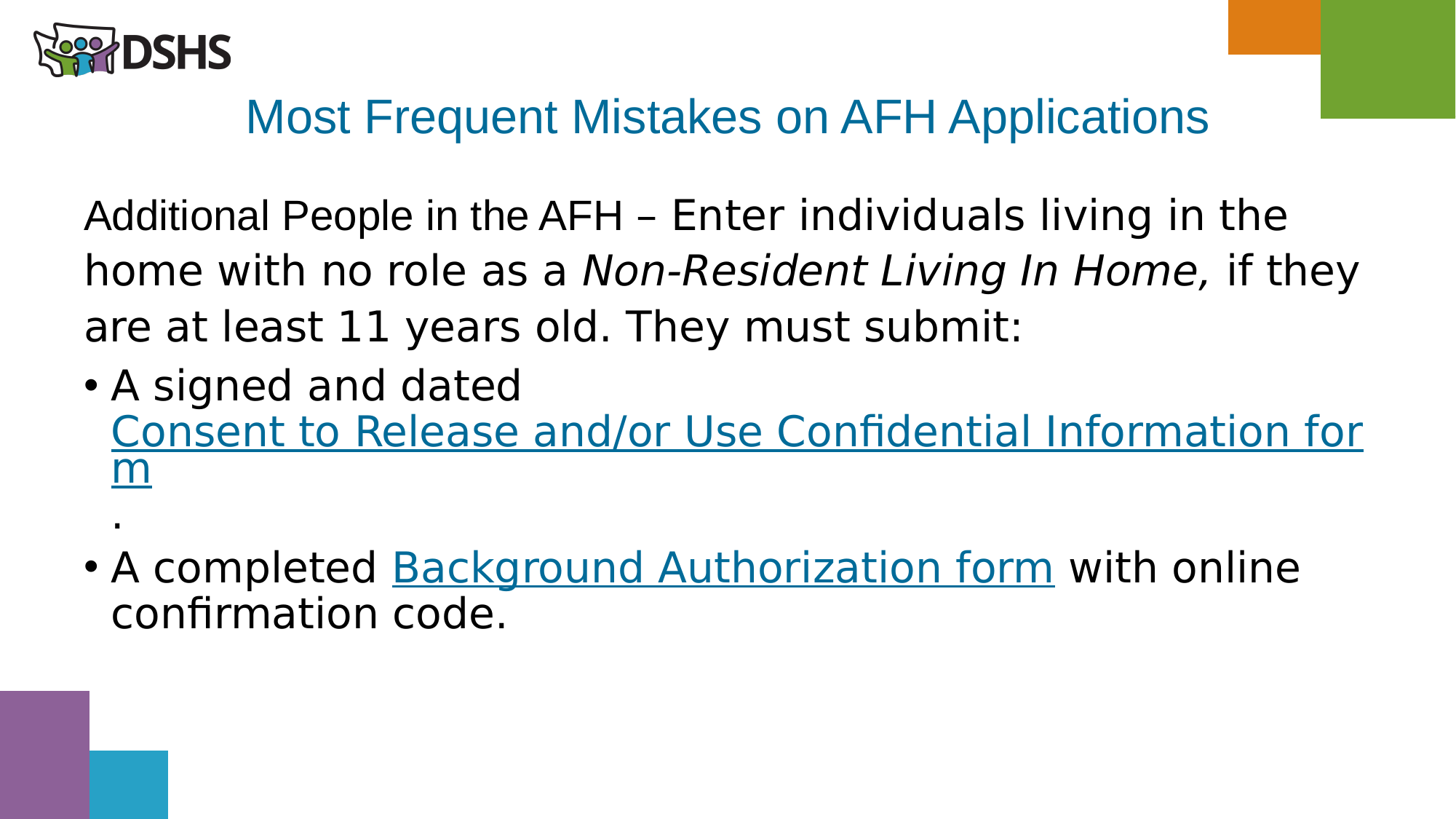

Most Frequent Mistakes on AFH Applications
Additional People in the AFH – Enter individuals living in the home with no role as a Non-Resident Living In Home, if they are at least 11 years old. They must submit:
A signed and dated Consent to Release and/or Use Confidential Information form.
A completed Background Authorization form with online confirmation code.